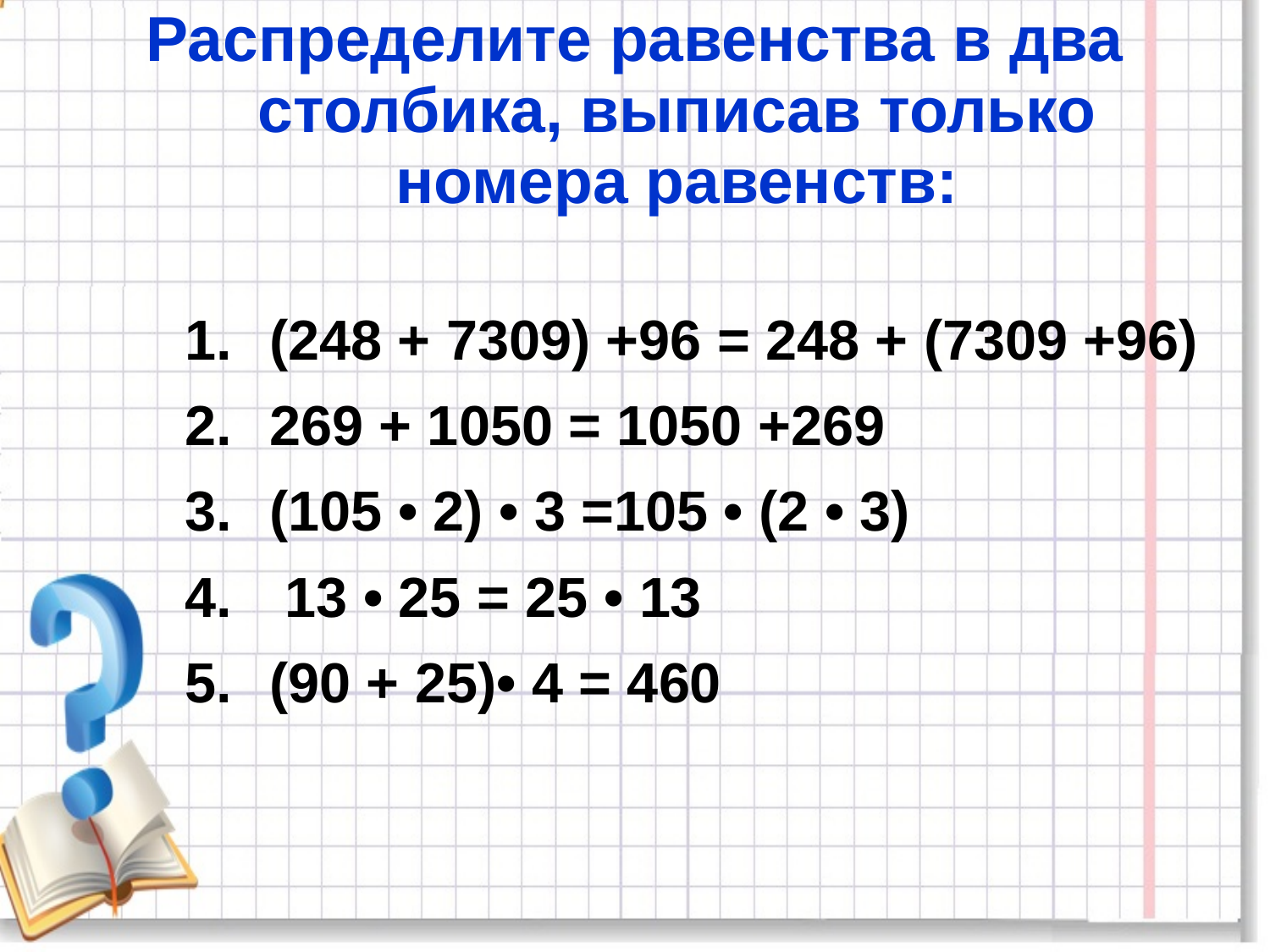

# Распределите равенства в два столбика, выписав только номера равенств:
(248 + 7309) +96 = 248 + (7309 +96)
269 + 1050 = 1050 +269
(105 • 2) • 3 =105 • (2 • 3)
 13 • 25 = 25 • 13
(90 + 25)• 4 = 460